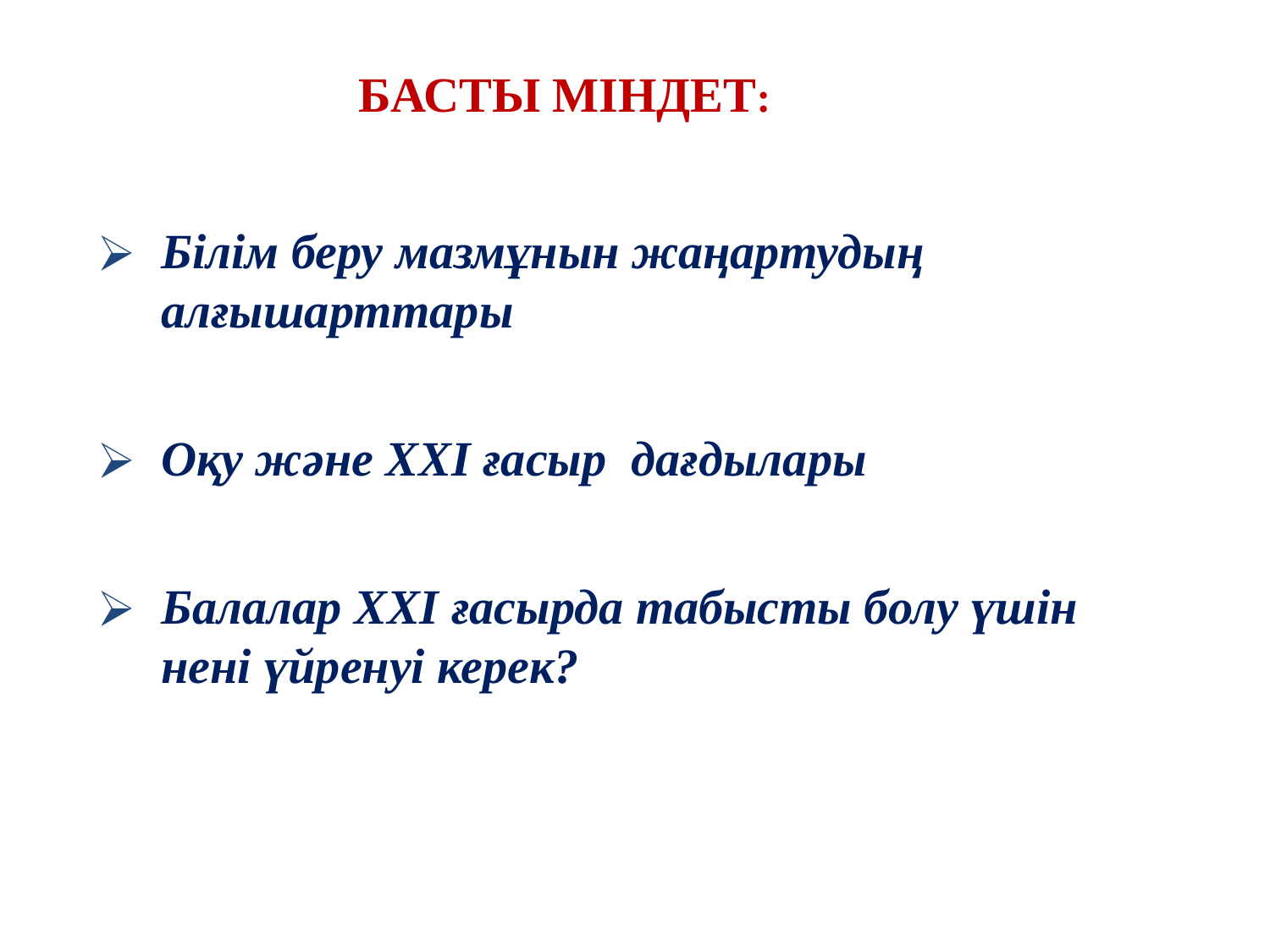

БАСТЫ МІНДЕТ:
Білім беру мазмұнын жаңартудың алғышарттары

Оқу және XXI ғасыр  дағдылары

Балалар ХХІ ғасырда табысты болу үшін нені үйренуі керек?